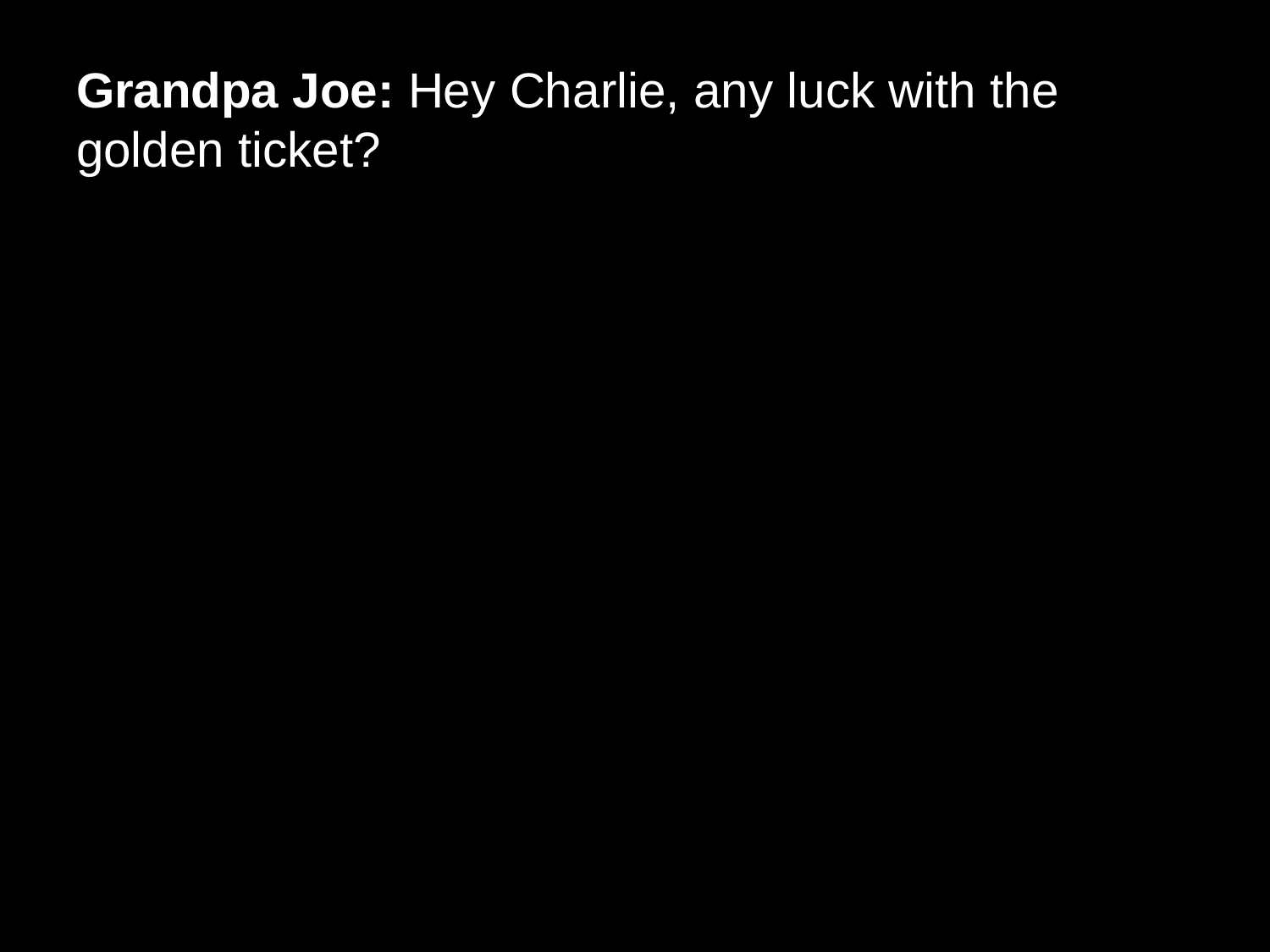

# Grandpa Joe: Hey Charlie, any luck with the golden ticket?